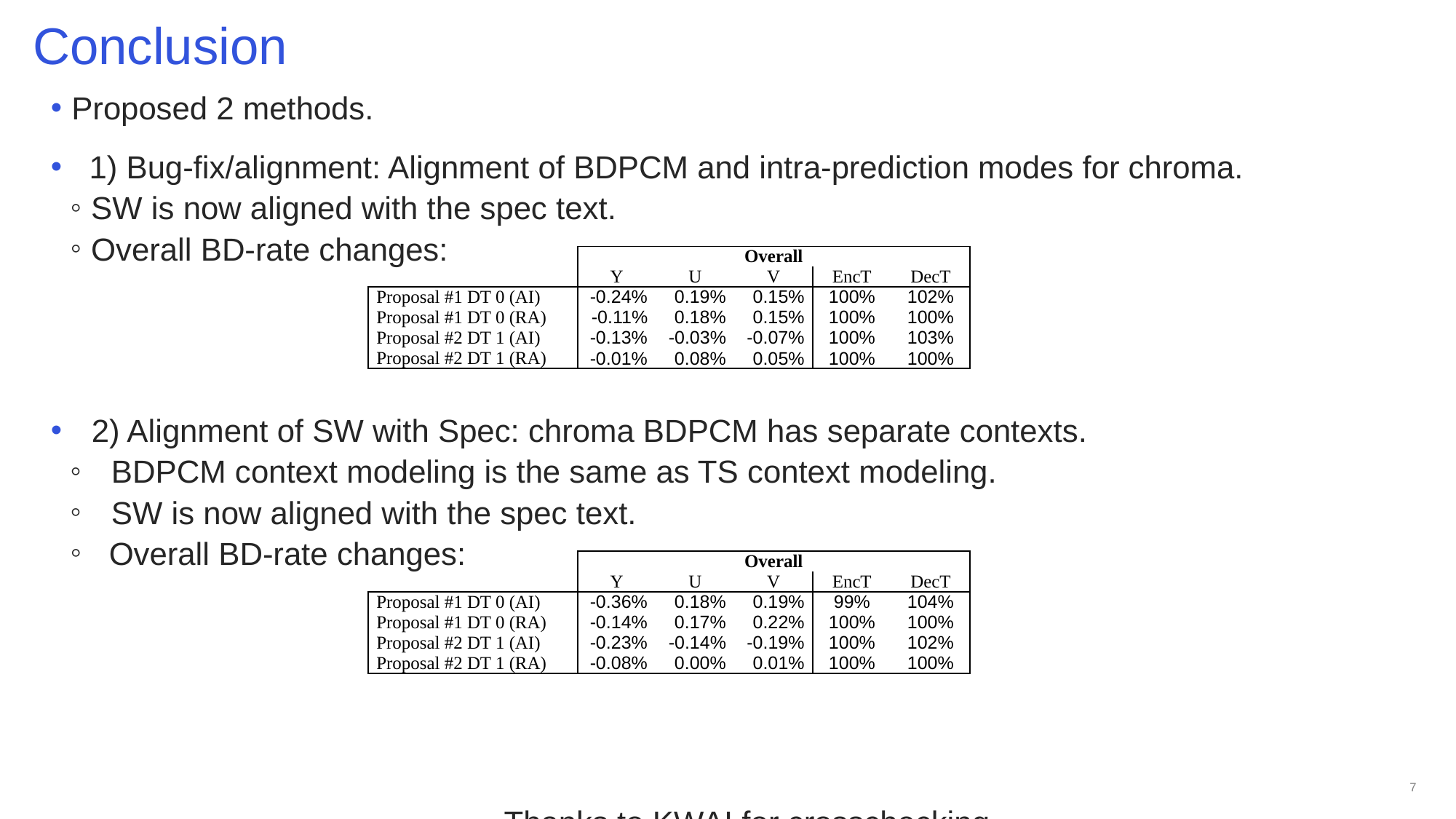

# Conclusion
Proposed 2 methods.
  1) Bug-fix/alignment: Alignment of BDPCM and intra-prediction modes for chroma.
SW is now aligned with the spec text.
Overall BD-rate changes:

2) Alignment of SW with Spec: chroma BDPCM has separate contexts.
BDPCM context modeling is the same as TS context modeling.
SW is now aligned with the spec text.
  Overall BD-rate changes:

Thanks to KWAI for crosschecking.
|  | Overall |  |  |  |  |
| --- | --- | --- | --- | --- | --- |
|  | Y | U | V | EncT | DecT |
| Proposal #1 DT 0 (AI) | -0.24% | 0.19% | 0.15% | 100% | 102% |
| Proposal #1 DT 0 (RA) | -0.11% | 0.18% | 0.15% | 100% | 100% |
| Proposal #2 DT 1 (AI) | -0.13% | -0.03% | -0.07% | 100% | 103% |
| Proposal #2 DT 1 (RA) | -0.01% | 0.08% | 0.05% | 100% | 100% |
|  | Overall |  |  |  |  |
| --- | --- | --- | --- | --- | --- |
|  | Y | U | V | EncT | DecT |
| Proposal #1 DT 0 (AI) | -0.36% | 0.18% | 0.19% | 99% | 104% |
| Proposal #1 DT 0 (RA) | -0.14% | 0.17% | 0.22% | 100% | 100% |
| Proposal #2 DT 1 (AI) | -0.23% | -0.14% | -0.19% | 100% | 102% |
| Proposal #2 DT 1 (RA) | -0.08% | 0.00% | 0.01% | 100% | 100% |